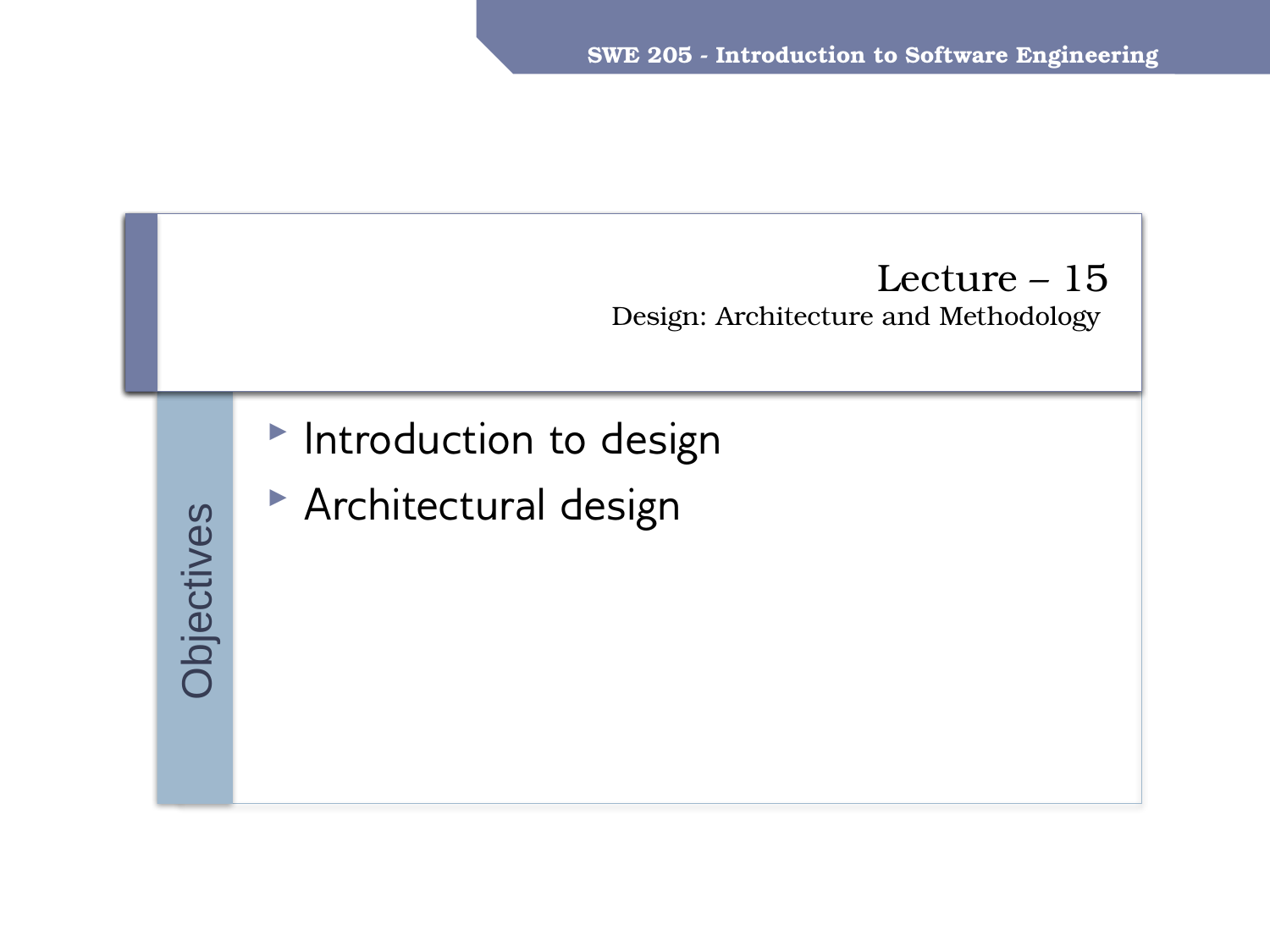

SWE 205 - Introduction to Software Engineering
# Lecture – 15 Design: Architecture and Methodology
Introduction to design
Architectural design